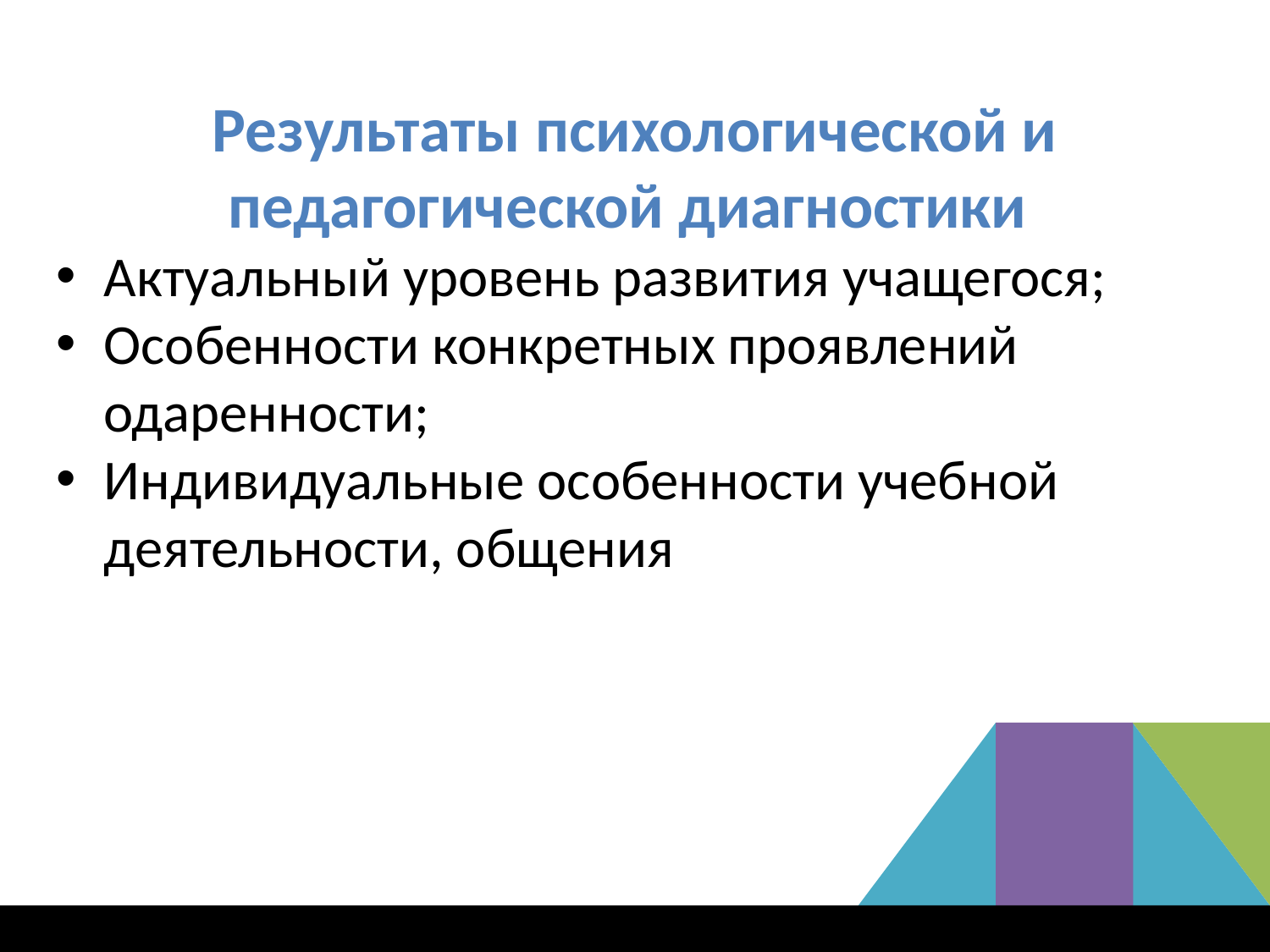

# Результаты психологической и педагогической диагностики
Актуальный уровень развития учащегося;
Особенности конкретных проявлений одаренности;
Индивидуальные особенности учебной деятельности, общения